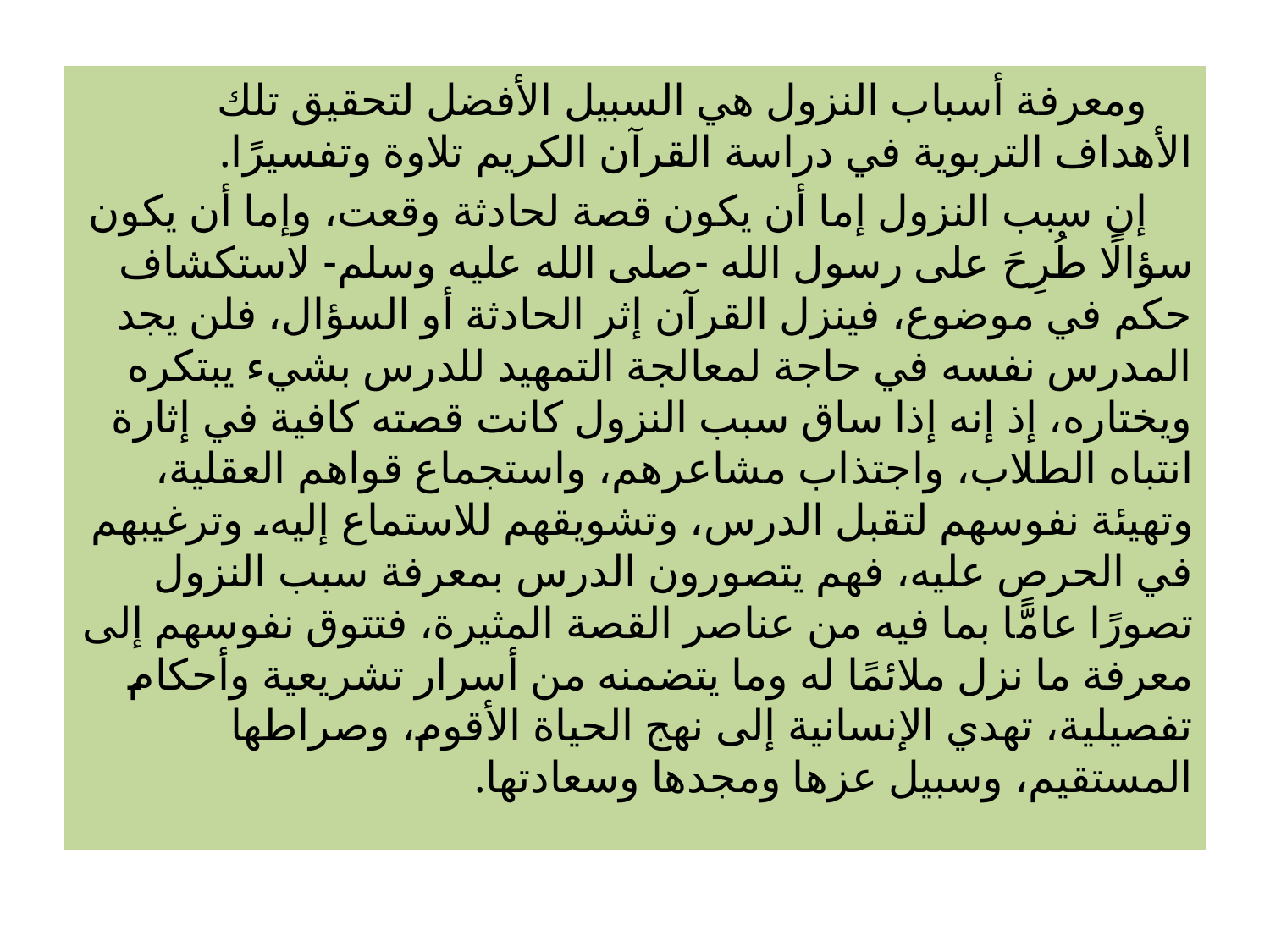

ومعرفة أسباب النزول هي السبيل الأفضل لتحقيق تلك الأهداف التربوية في دراسة القرآن الكريم تلاوة وتفسيرًا.
    إن سبب النزول إما أن يكون قصة لحادثة وقعت، وإما أن يكون سؤالًا طُرِحَ على رسول الله -صلى الله عليه وسلم- لاستكشاف حكم في موضوع، فينزل القرآن إثر الحادثة أو السؤال، فلن يجد المدرس نفسه في حاجة لمعالجة التمهيد للدرس بشيء يبتكره ويختاره، إذ إنه إذا ساق سبب النزول كانت قصته كافية في إثارة انتباه الطلاب، واجتذاب مشاعرهم، واستجماع قواهم العقلية، وتهيئة نفوسهم لتقبل الدرس، وتشويقهم للاستماع إليه، وترغيبهم في الحرص عليه، فهم يتصورون الدرس بمعرفة سبب النزول تصورًا عامًّا بما فيه من عناصر القصة المثيرة، فتتوق نفوسهم إلى معرفة ما نزل ملائمًا له وما يتضمنه من أسرار تشريعية وأحكام تفصيلية، تهدي الإنسانية إلى نهج الحياة الأقوم، وصراطها المستقيم، وسبيل عزها ومجدها وسعادتها.